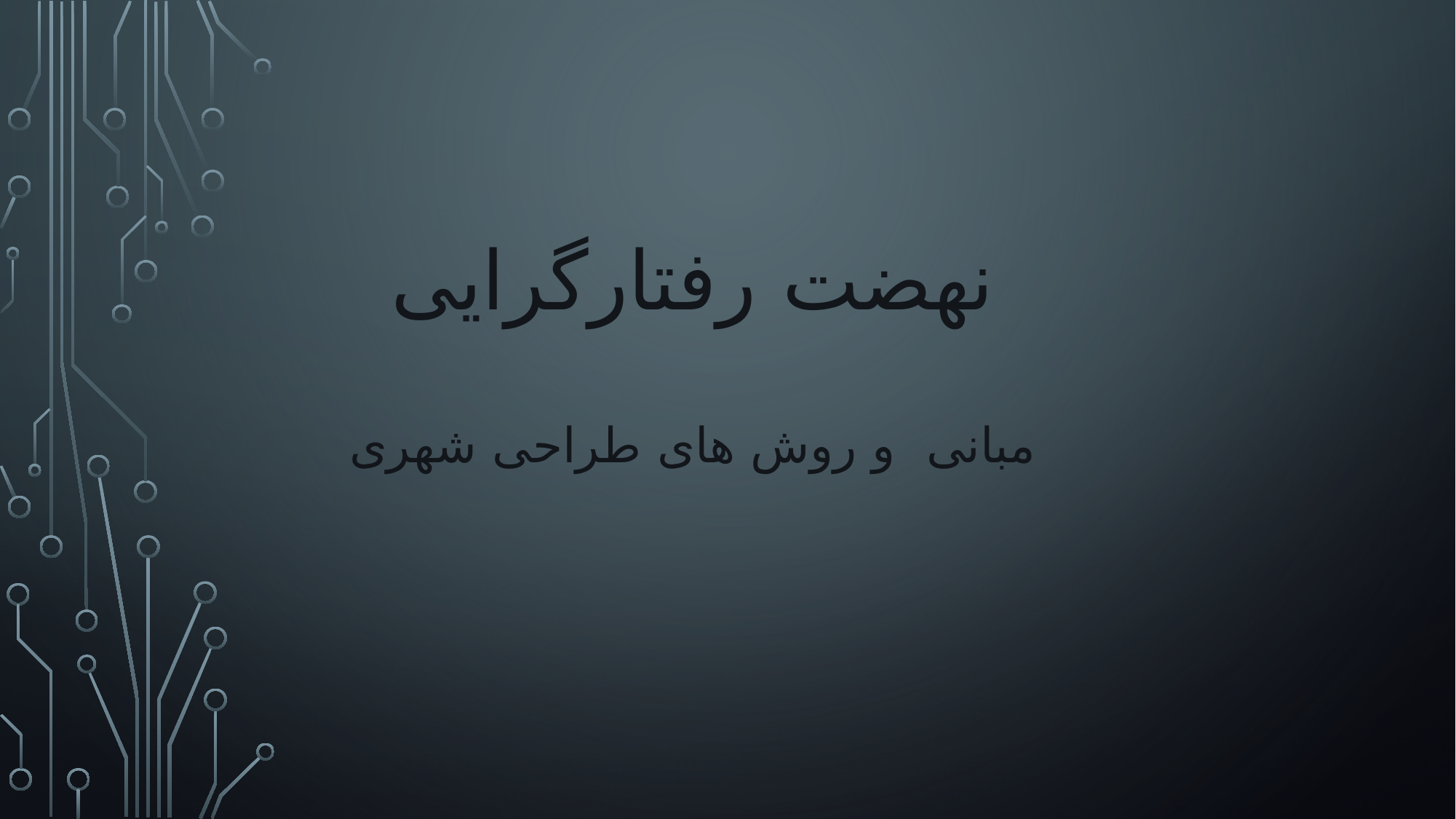

نهضت رفتارگرایی

مبانی  و روش های طراحی شهری